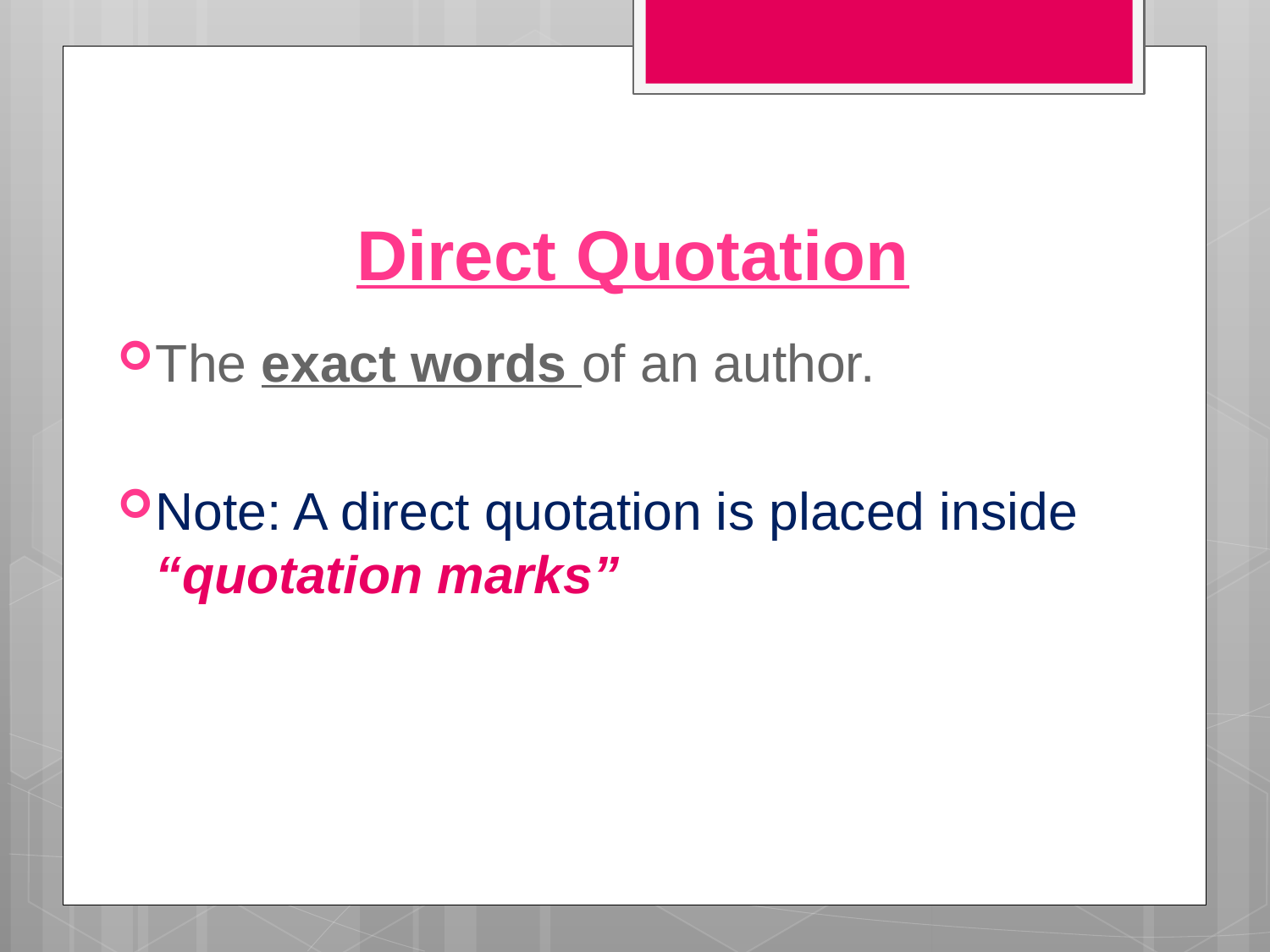

# Direct Quotation
The exact words of an author.

Note: A direct quotation is placed inside “quotation marks”